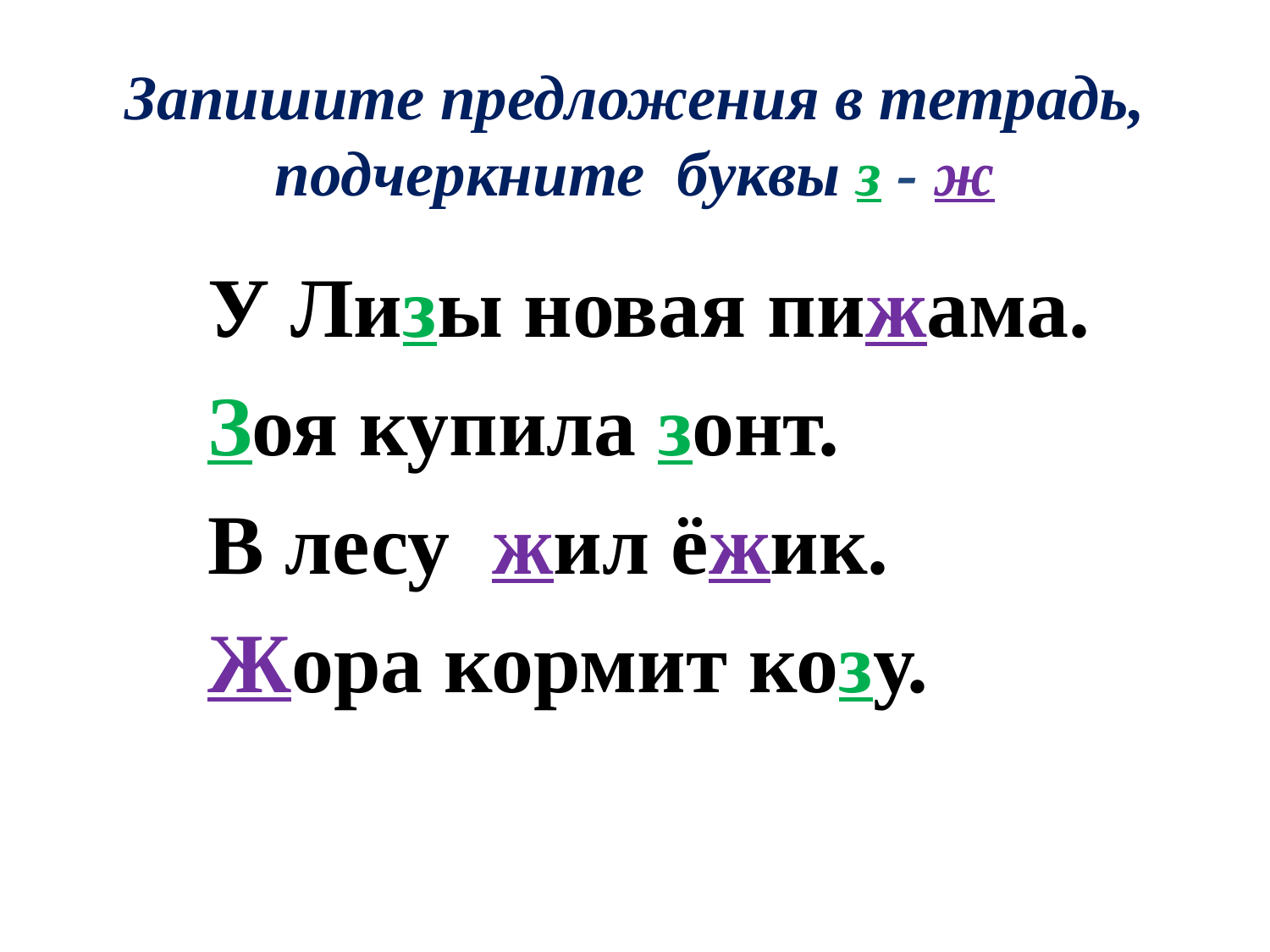

# Запишите предложения в тетрадь, подчеркните  буквы з - ж
У Лизы новая пижама.
Зоя купила зонт.
В лесу  жил ёжик.
Жора кормит козу.